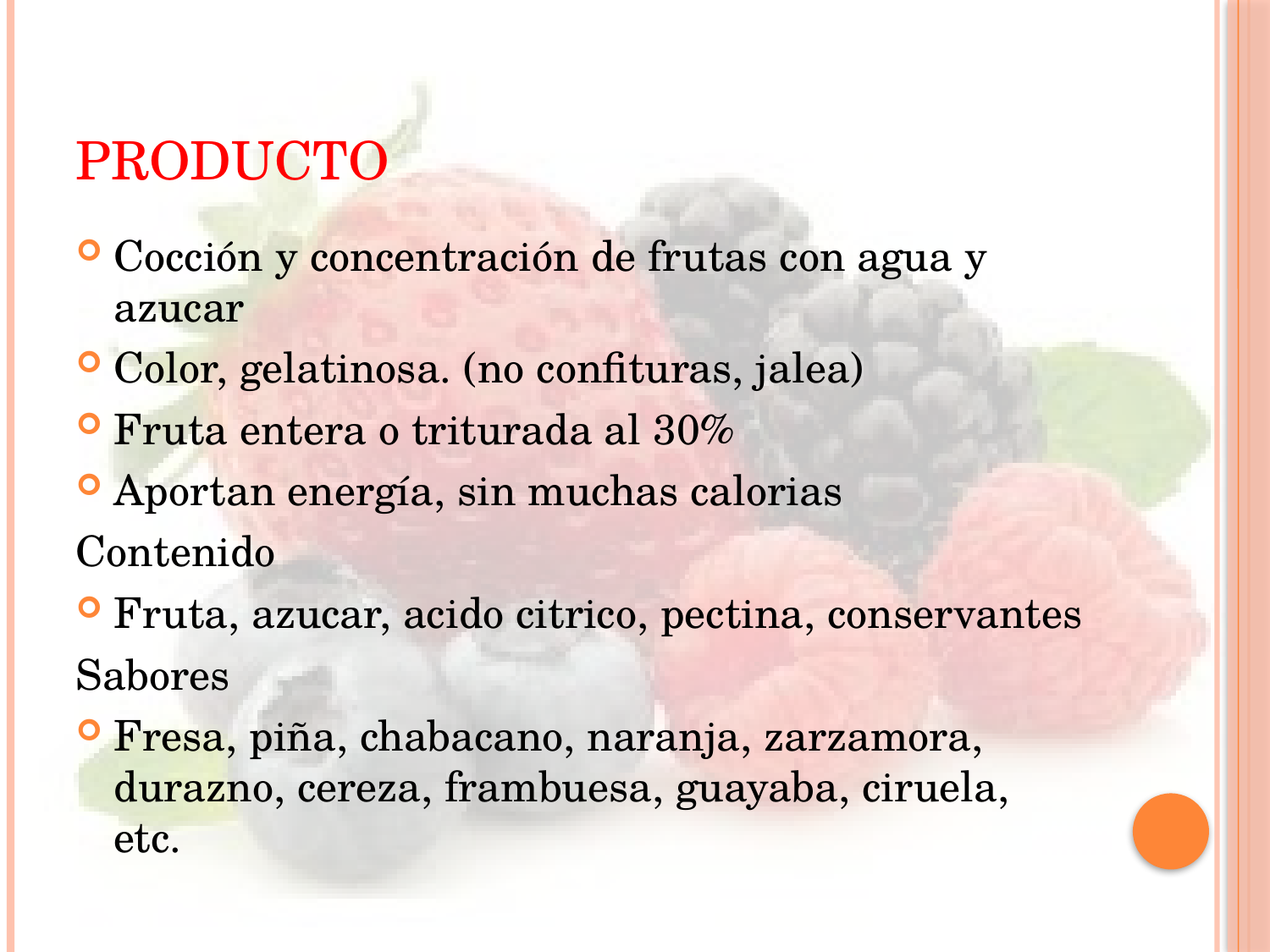

# producto
Cocción y concentración de frutas con agua y azucar
Color, gelatinosa. (no confituras, jalea)
Fruta entera o triturada al 30%
Aportan energía, sin muchas calorias
Contenido
Fruta, azucar, acido citrico, pectina, conservantes
Sabores
Fresa, piña, chabacano, naranja, zarzamora, durazno, cereza, frambuesa, guayaba, ciruela, etc.